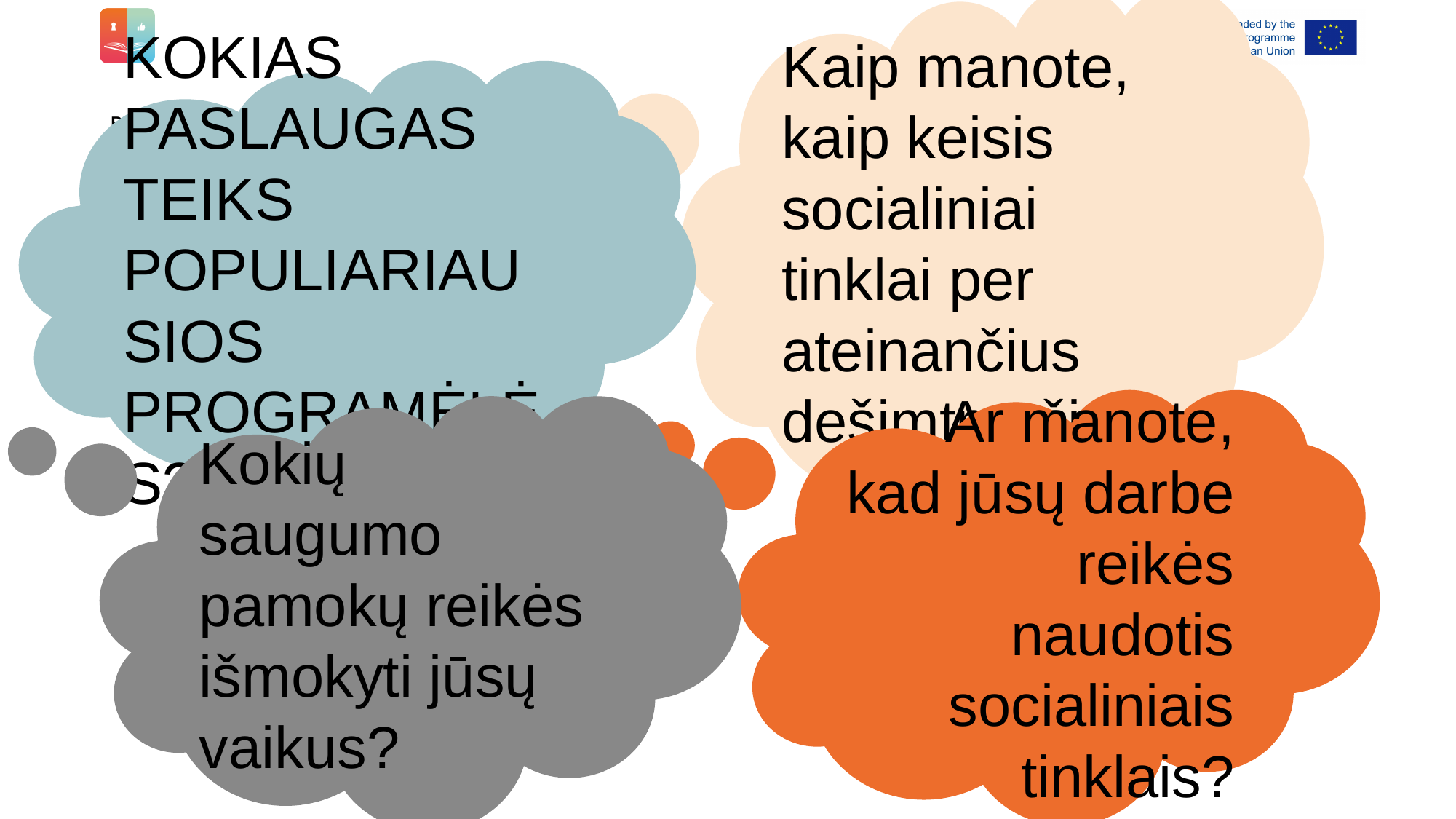

Kaip manote, kaip keisis socialiniai tinklai per ateinančius dešimtmečius?
# Present your lesson idea to the class
KOKIAS PASLAUGAS TEIKS POPULIARIAUSIOS PROGRAMĖLĖS?

Ar manote, kad jūsų darbe reikės naudotis socialiniais tinklais?
Kokių saugumo pamokų reikės išmokyti jūsų vaikus?